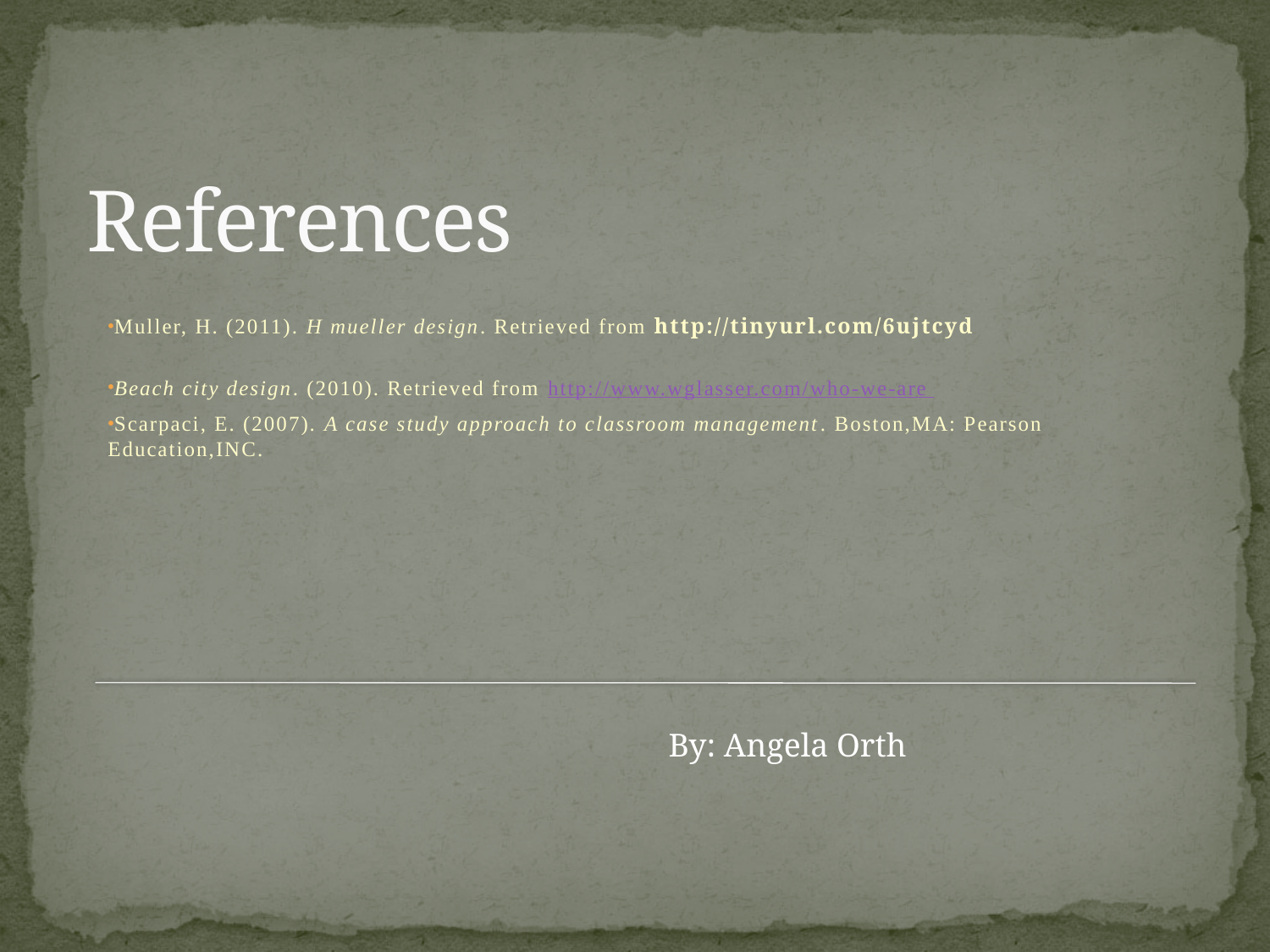

# References
Muller, H. (2011). H mueller design. Retrieved from http://tinyurl.com/6ujtcyd
Beach city design. (2010). Retrieved from http://www.wglasser.com/who-we-are
Scarpaci, E. (2007). A case study approach to classroom management. Boston,MA: Pearson Education,INC.
By: Angela Orth